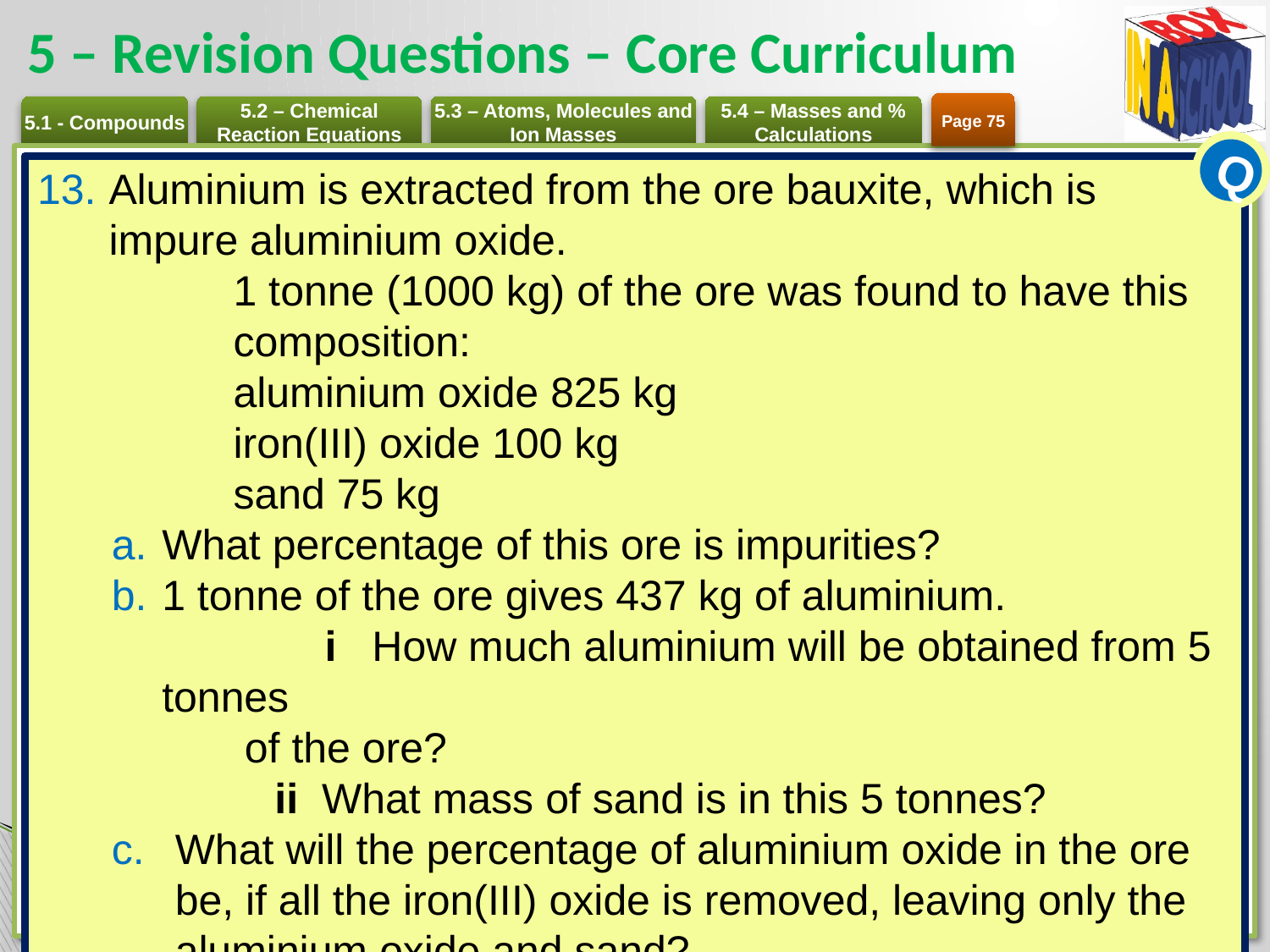

# 5 – Revision Questions – Core Curriculum
Page 75
Q
Aluminium is extracted from the ore bauxite, which is impure aluminium oxide.
	1 tonne (1000 kg) of the ore was found to have this 	composition:
	aluminium oxide 825 kg
	iron(III) oxide 100 kg
	sand 75 kg
What percentage of this ore is impurities?
1 tonne of the ore gives 437 kg of aluminium.
	i   How much aluminium will be obtained from 5 tonnes
       of the ore?
	ii  What mass of sand is in this 5 tonnes?
What will the percentage of aluminium oxide in the ore be, if all the iron(III) oxide is removed, leaving only the aluminium oxide and sand?